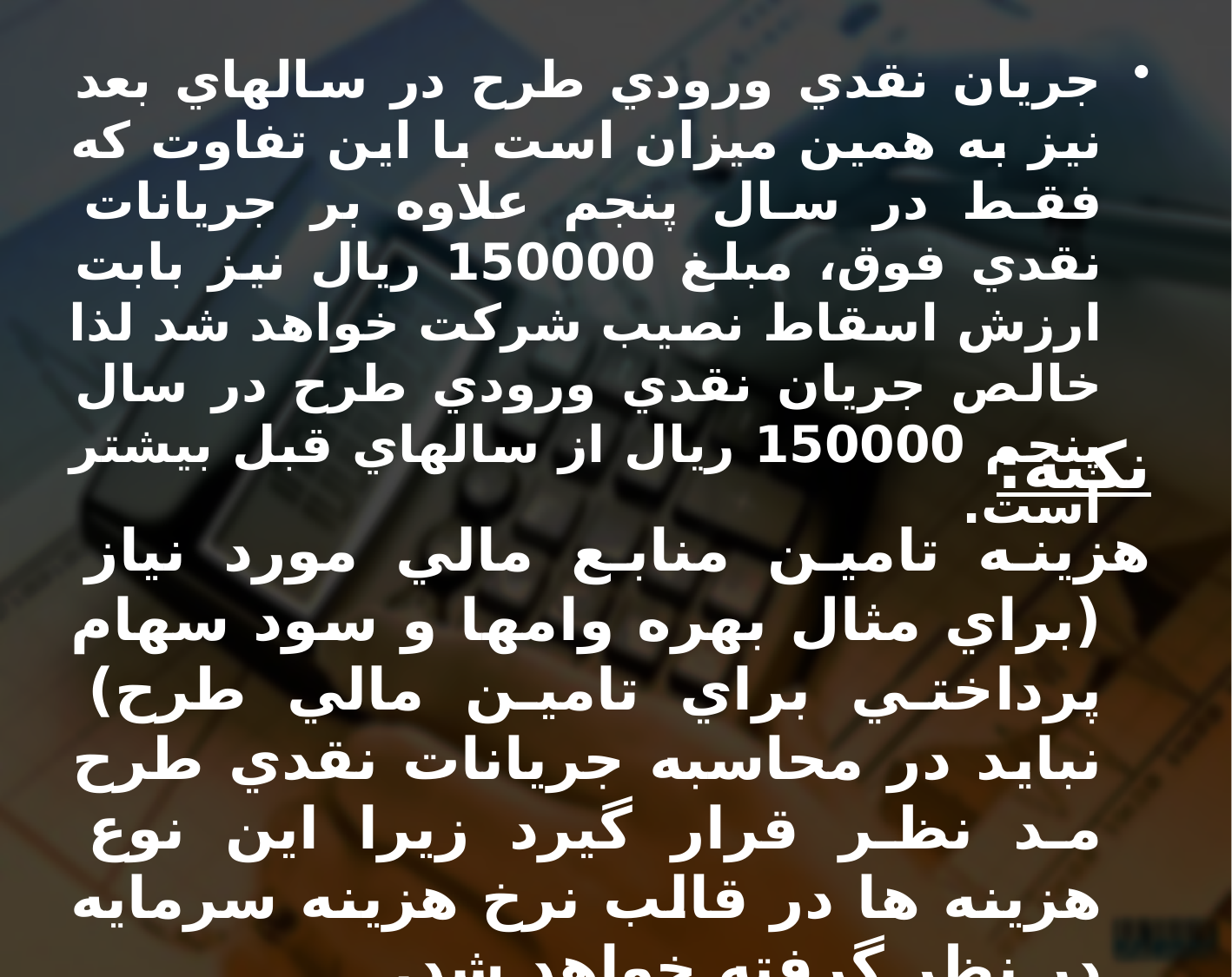

جريان نقدي ورودي طرح در سالهاي بعد نيز به همين ميزان است با اين تفاوت كه فقط در سال پنجم علاوه بر جريانات نقدي فوق، مبلغ 150000 ريال نيز بابت ارزش اسقاط نصيب شركت خواهد شد لذا خالص جريان نقدي ورودي طرح در سال پنجم 150000 ريال از سالهاي قبل بيشتر است.
نکته:
هزينه تامين منابع مالي مورد نياز (براي مثال بهره وامها و سود سهام پرداختي براي تامين مالي طرح) نبايد در محاسبه جريانات نقدي طرح مد نظر قرار گيرد زيرا اين نوع هزينه ها در قالب نرخ هزينه سرمايه در نظر گرفته خواهد شد.